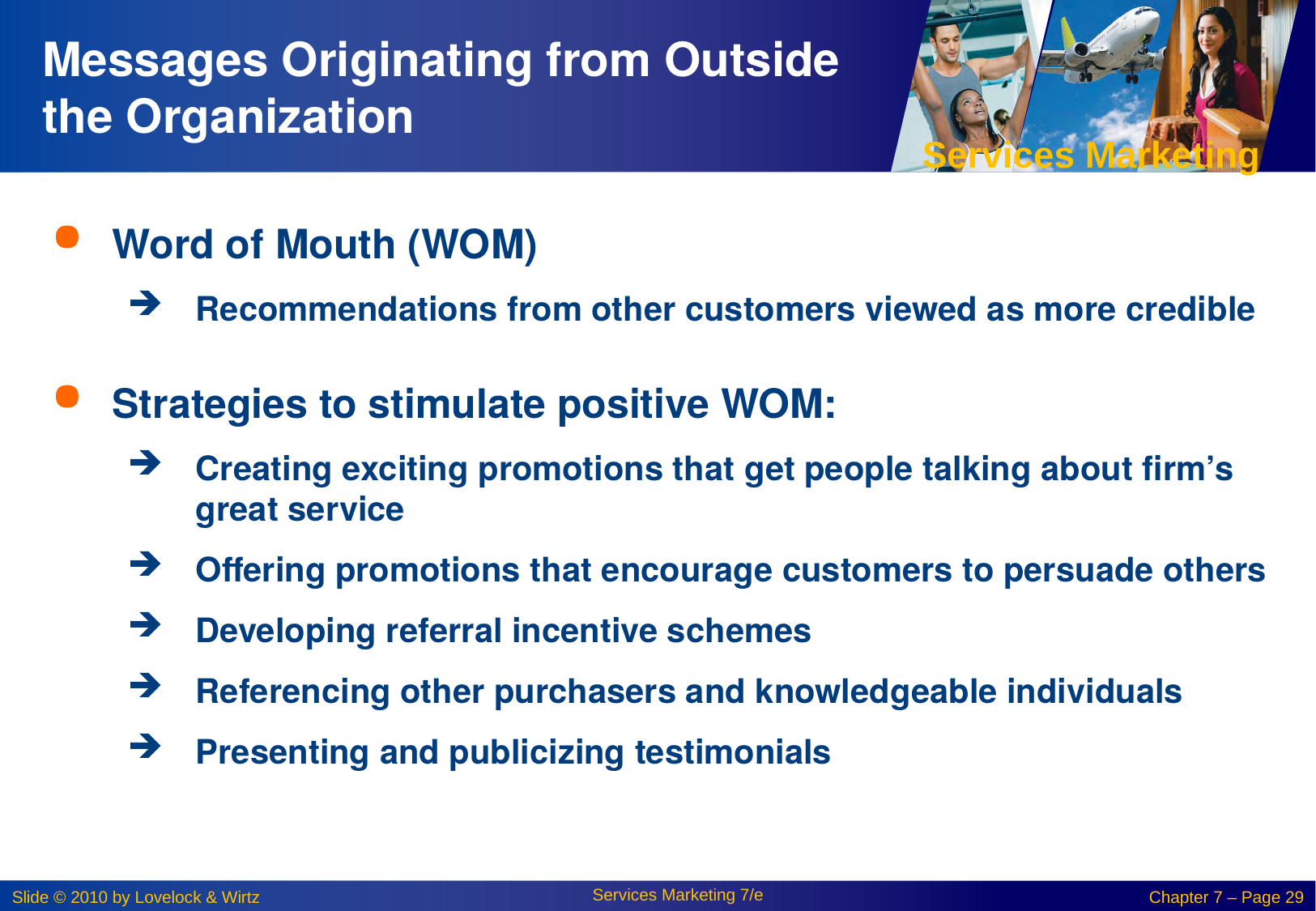

# Messages Originating from Outside the Organization
Word of Mouth (WOM)
Recommendations from other customers viewed as more credible
Strategies to stimulate positive WOM:
Creating exciting promotions that get people talking about firm’s great service
Offering promotions that encourage customers to persuade others
Developing referral incentive schemes
Referencing other purchasers and knowledgeable individuals
Presenting and publicizing testimonials